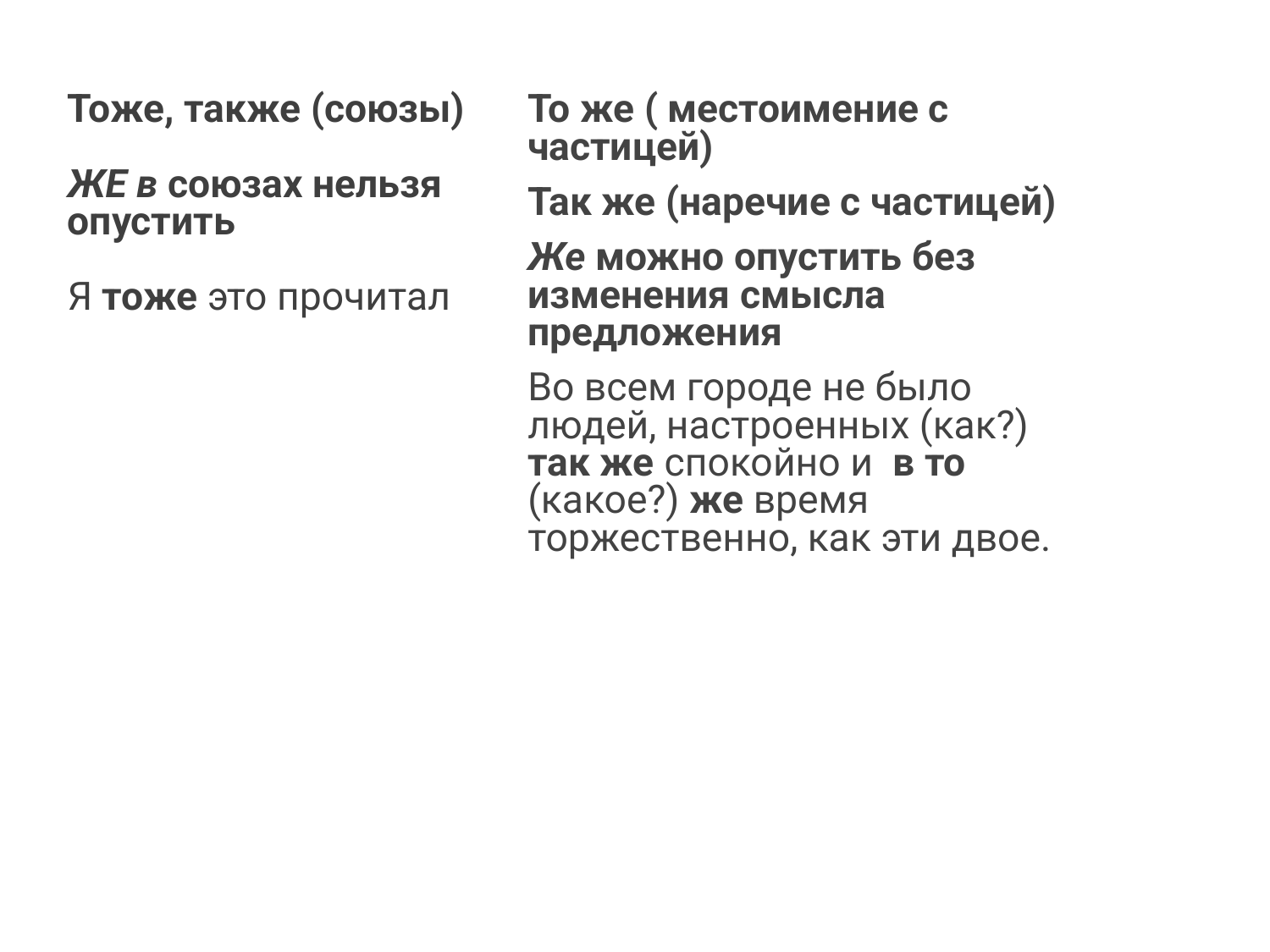

Тоже, также (союзы)

ЖЕ в союзах нельзя опустить

Я тоже это прочитал

То же ( местоимение с частицей)
Так же (наречие с частицей)
Же можно опустить без изменения смысла предложения
Во всем городе не было людей, настроенных (как?) так же спокойно и  в то (какое?) же время торжественно, как эти двое.